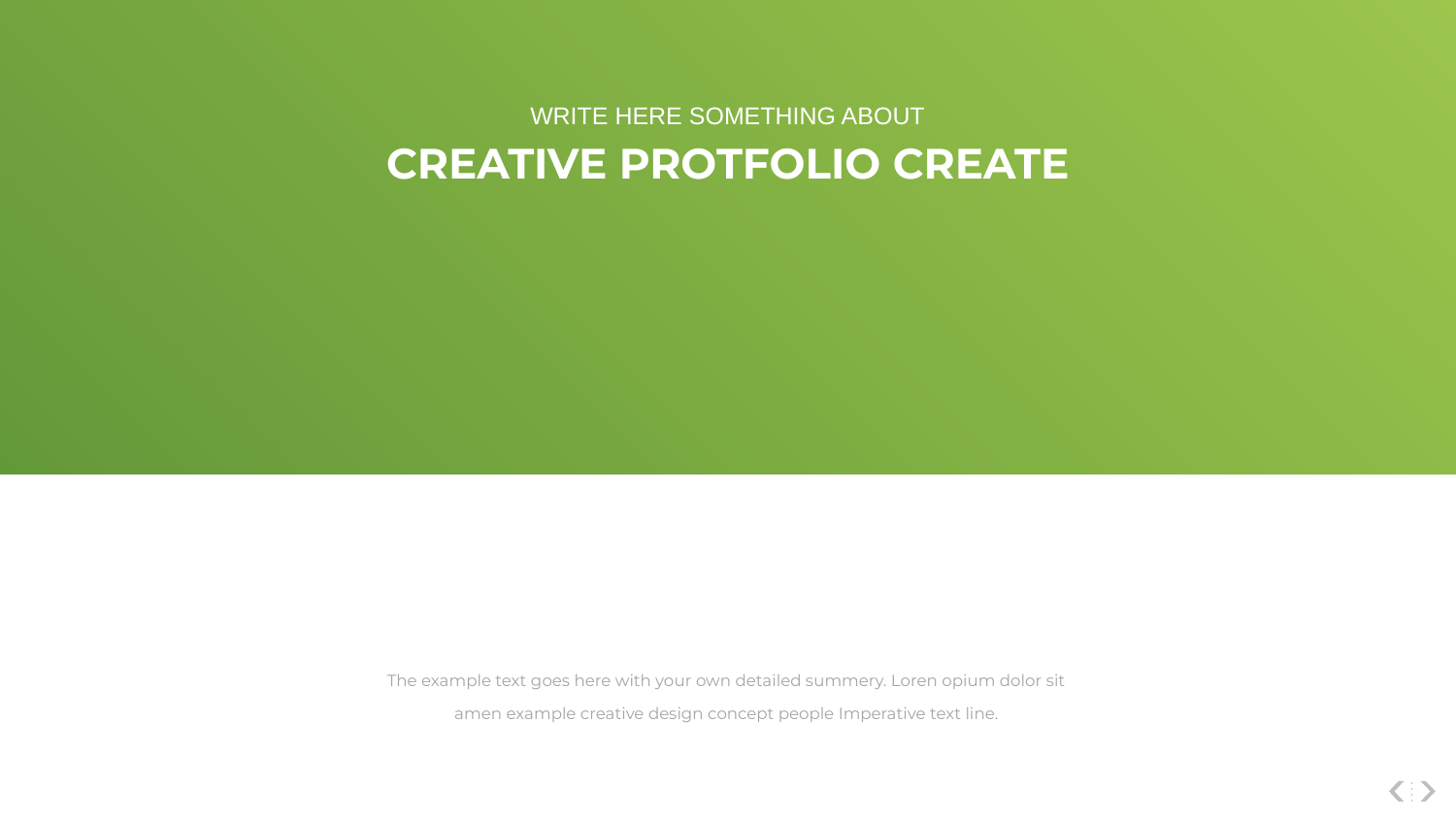

WRITE HERE SOMETHING ABOUT
CREATIVE PROTFOLIO CREATE

The example text goes here with your own detailed summery. Loren opium dolor sit amen example creative design concept people Imperative text line.